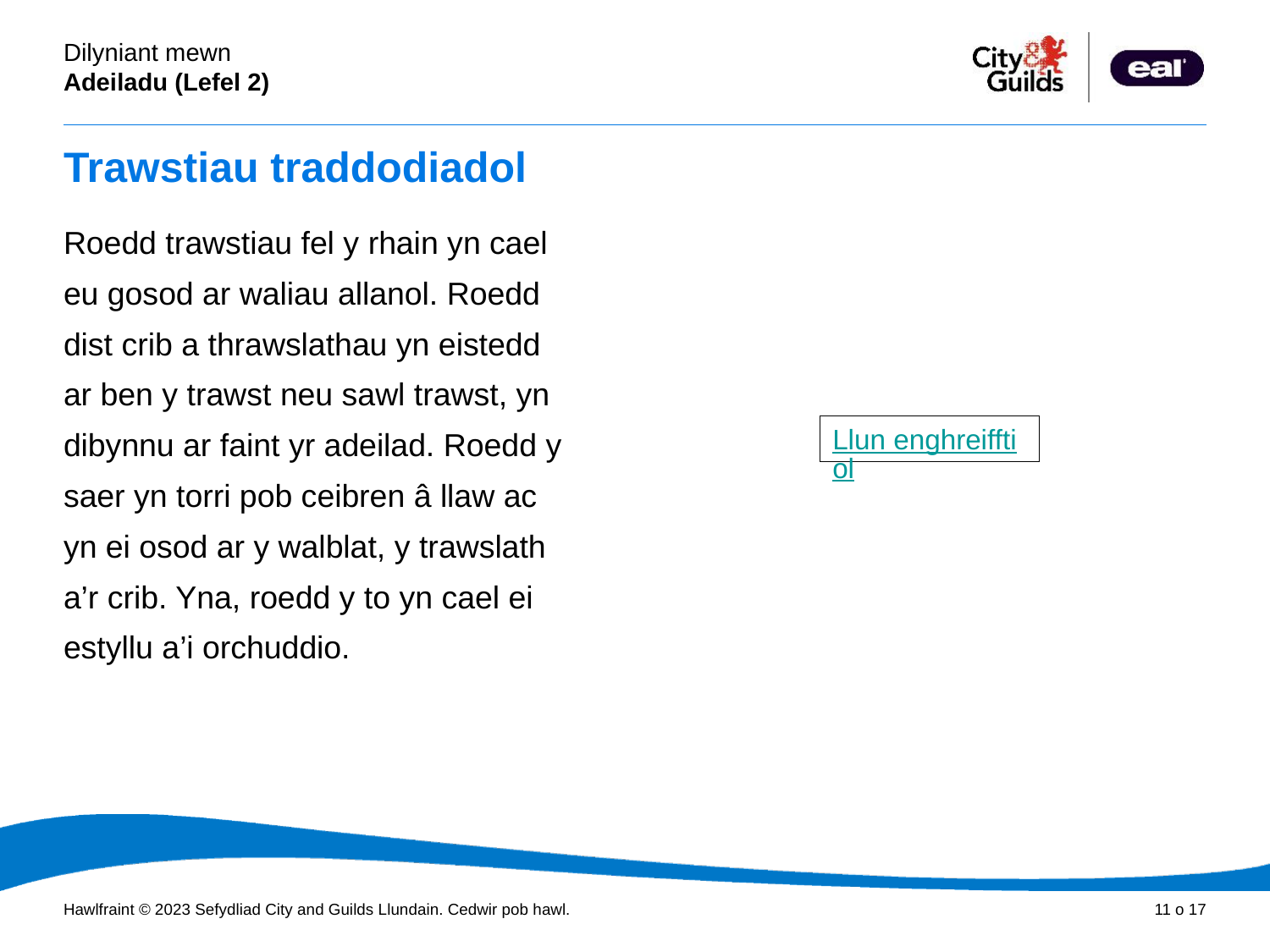

# Trawstiau traddodiadol
Roedd trawstiau fel y rhain yn cael eu gosod ar waliau allanol. Roedd dist crib a thrawslathau yn eistedd ar ben y trawst neu sawl trawst, yn dibynnu ar faint yr adeilad. Roedd y saer yn torri pob ceibren â llaw ac yn ei osod ar y walblat, y trawslath a’r crib. Yna, roedd y to yn cael ei estyllu a’i orchuddio.

Llun enghreifftiol